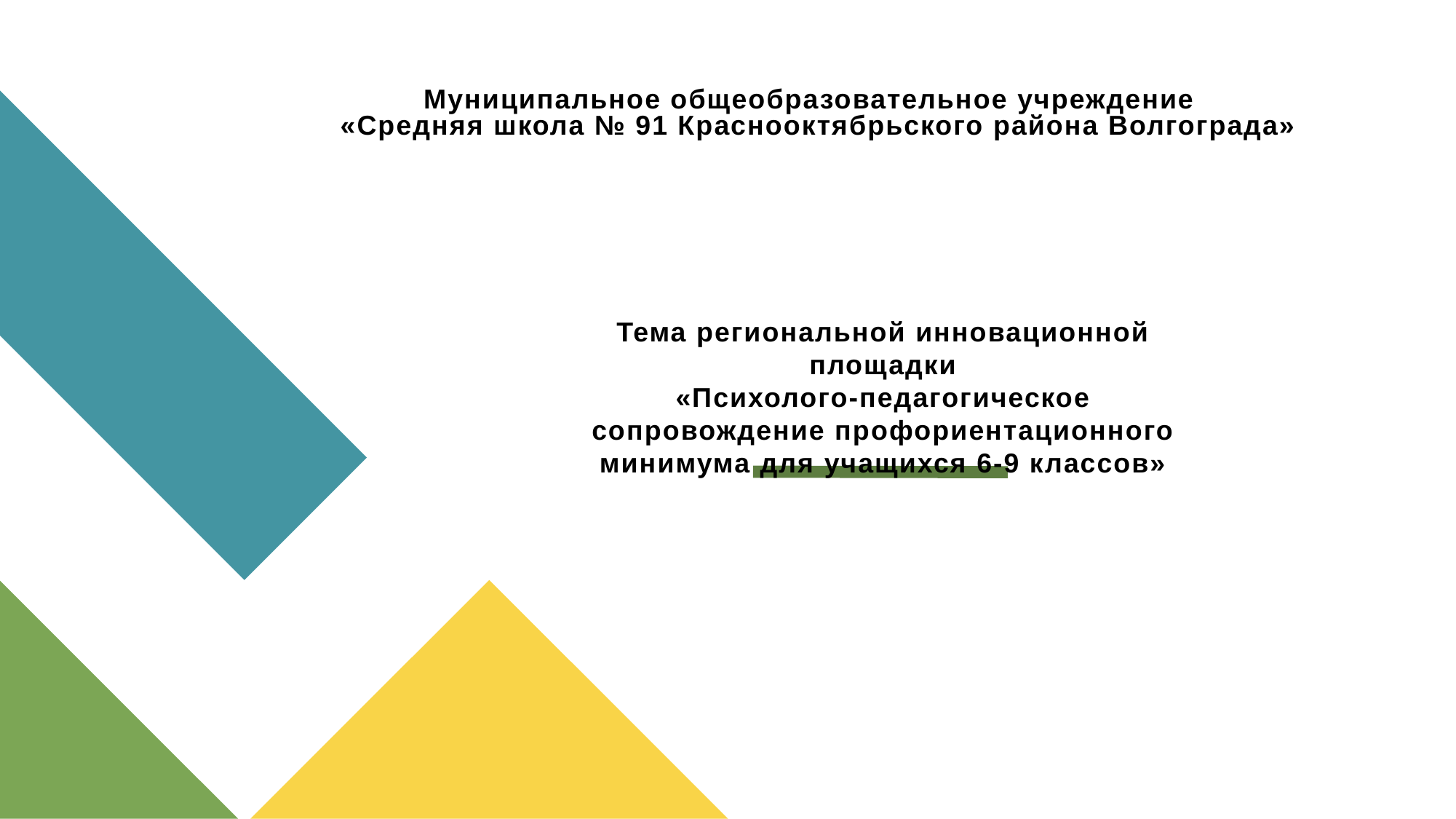

# Муниципальное общеобразовательное учреждение «Средняя школа № 91 Краснооктябрьского района Волгограда»
Тема региональной инновационной площадки
«Психолого-педагогическое сопровождение профориентационного минимума для учащихся 6-9 классов»